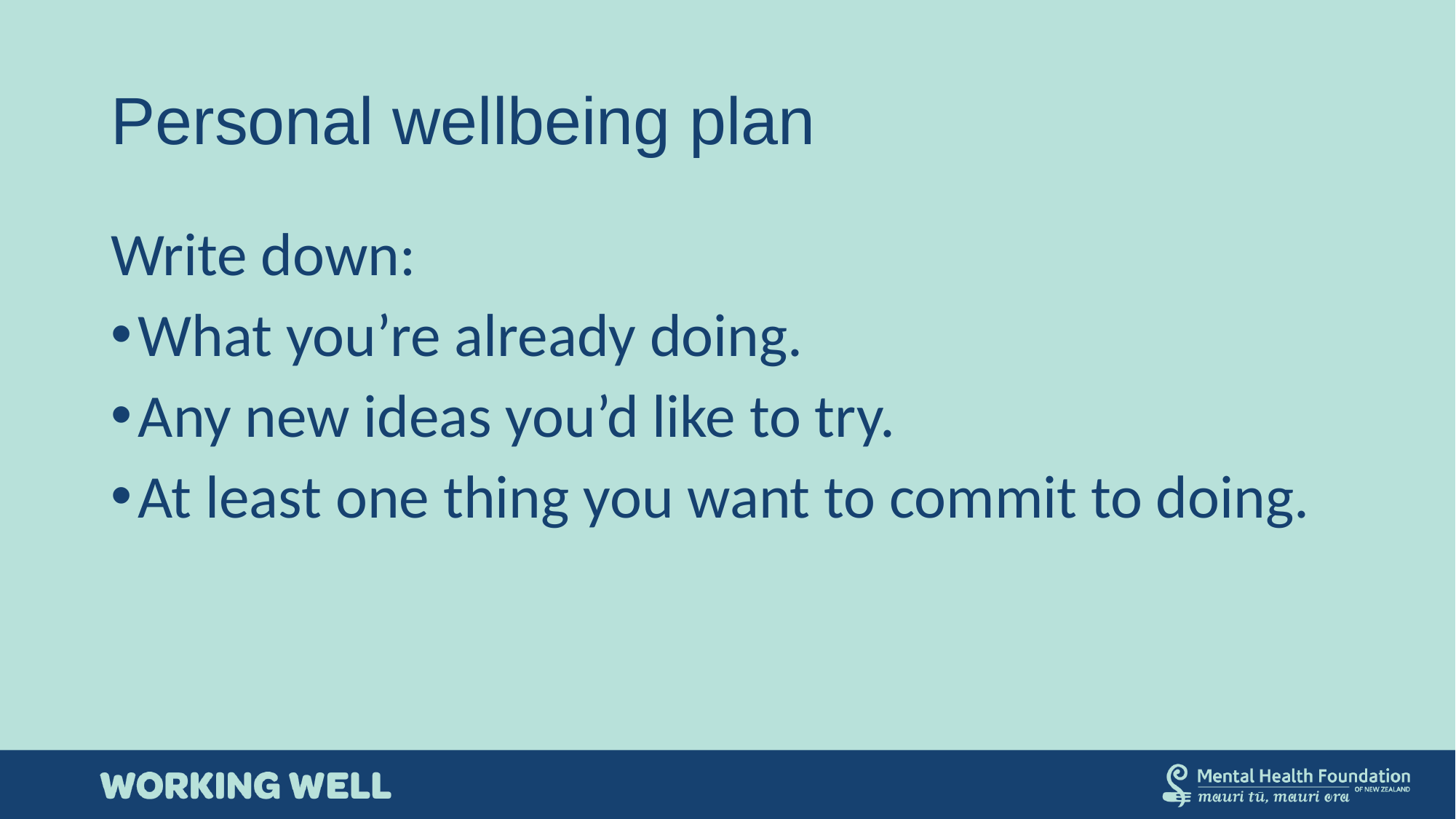

# Personal wellbeing plan
Write down:
What you’re already doing.
Any new ideas you’d like to try.
At least one thing you want to commit to doing.